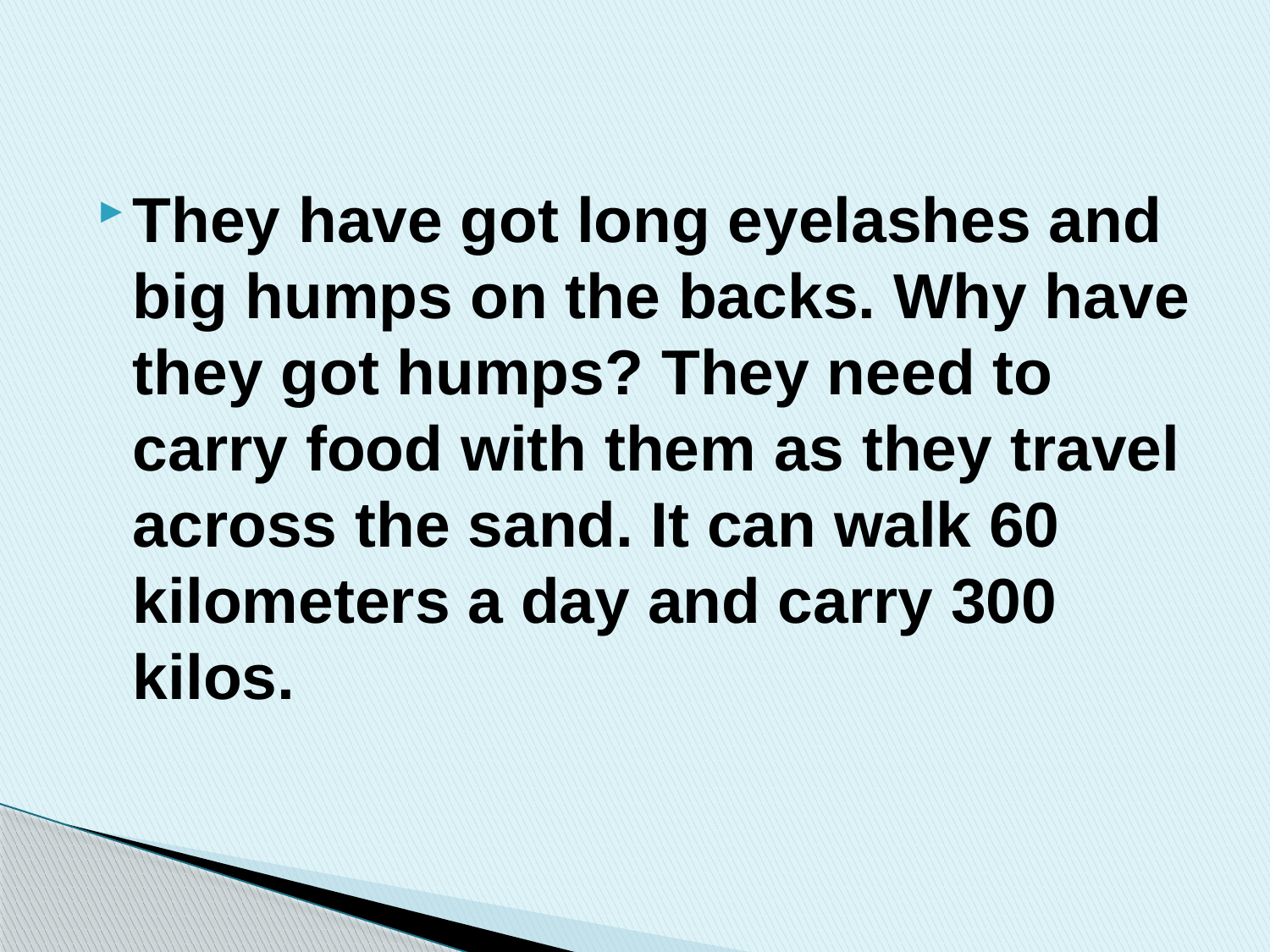

They have got long eyelashes and big humps on the backs. Why have they got humps? They need to carry food with them as they travel across the sand. It can walk 60 kilometers a day and carry 300 kilos.